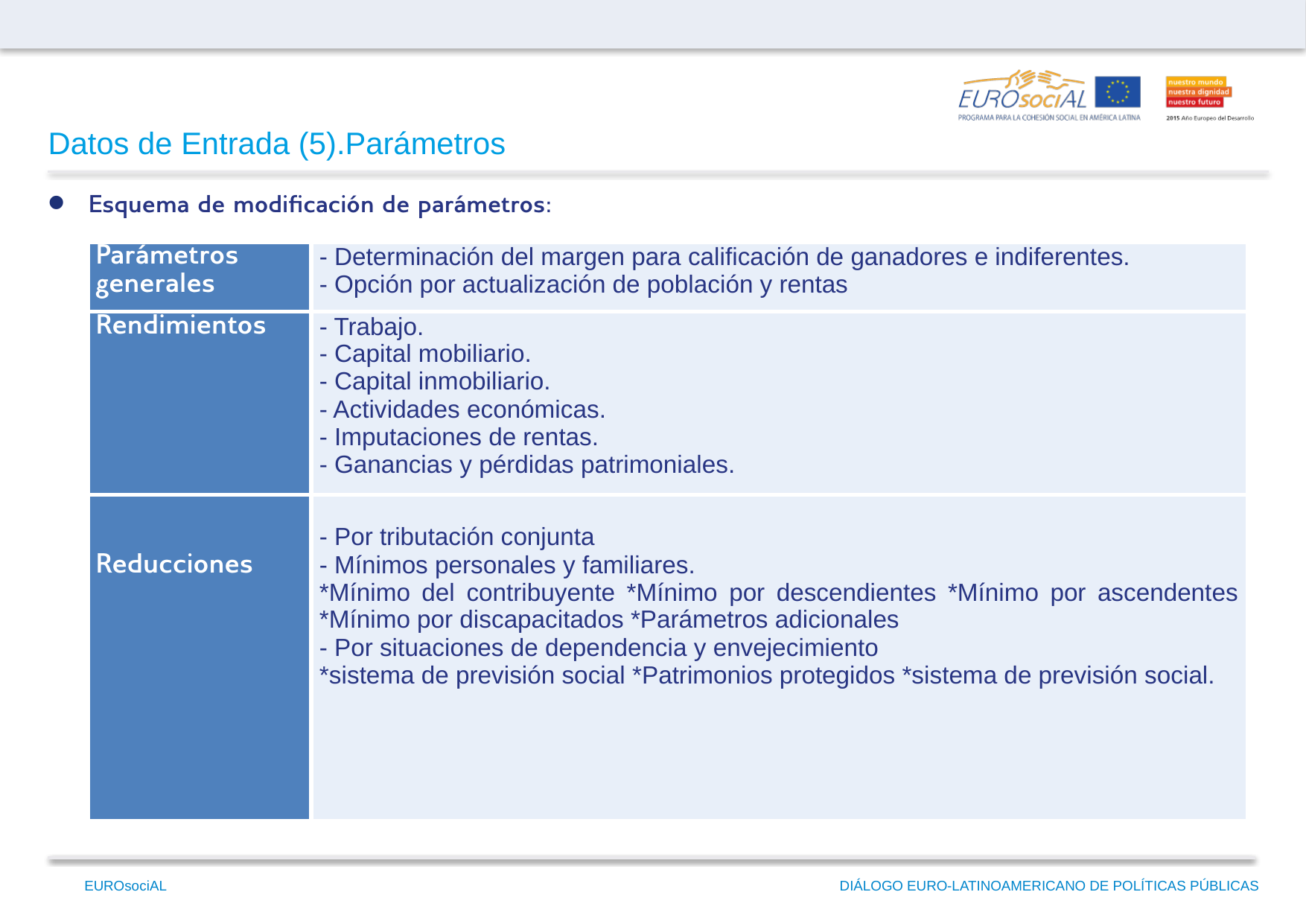

Datos de Entrada (5).Parámetros
Esquema de modificación de parámetros:
| Parámetros generales | - Determinación del margen para calificación de ganadores e indiferentes. - Opción por actualización de población y rentas |
| --- | --- |
| Rendimientos | - Trabajo. - Capital mobiliario. - Capital inmobiliario. - Actividades económicas. - Imputaciones de rentas. - Ganancias y pérdidas patrimoniales. |
| Reducciones | - Por tributación conjunta - Mínimos personales y familiares. \*Mínimo del contribuyente \*Mínimo por descendientes \*Mínimo por ascendentes \*Mínimo por discapacitados \*Parámetros adicionales - Por situaciones de dependencia y envejecimiento \*sistema de previsión social \*Patrimonios protegidos \*sistema de previsión social. |